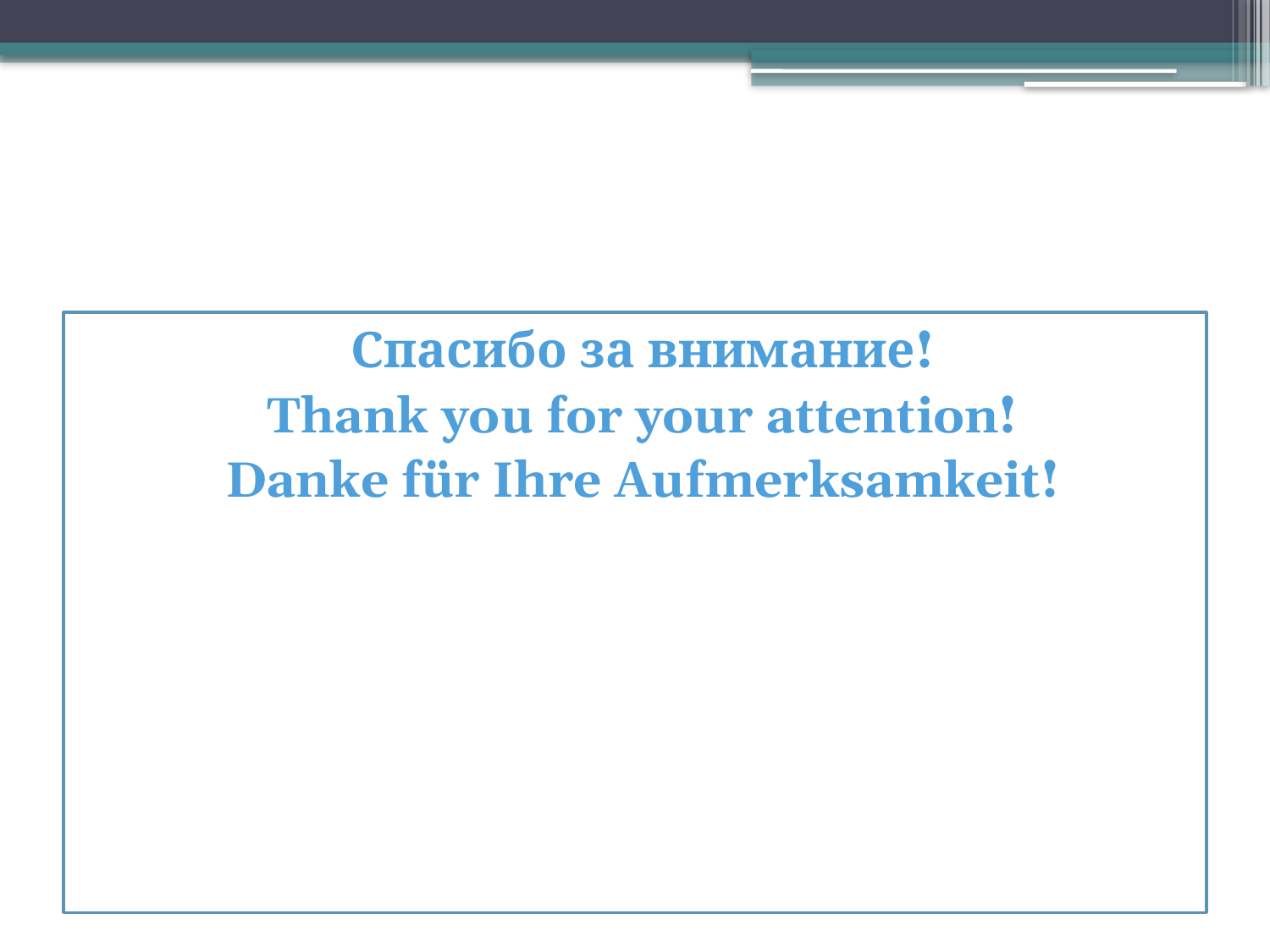

#
Спасибо за внимание!
Thank you for your attention!
Danke für Ihre Aufmerksamkeit!